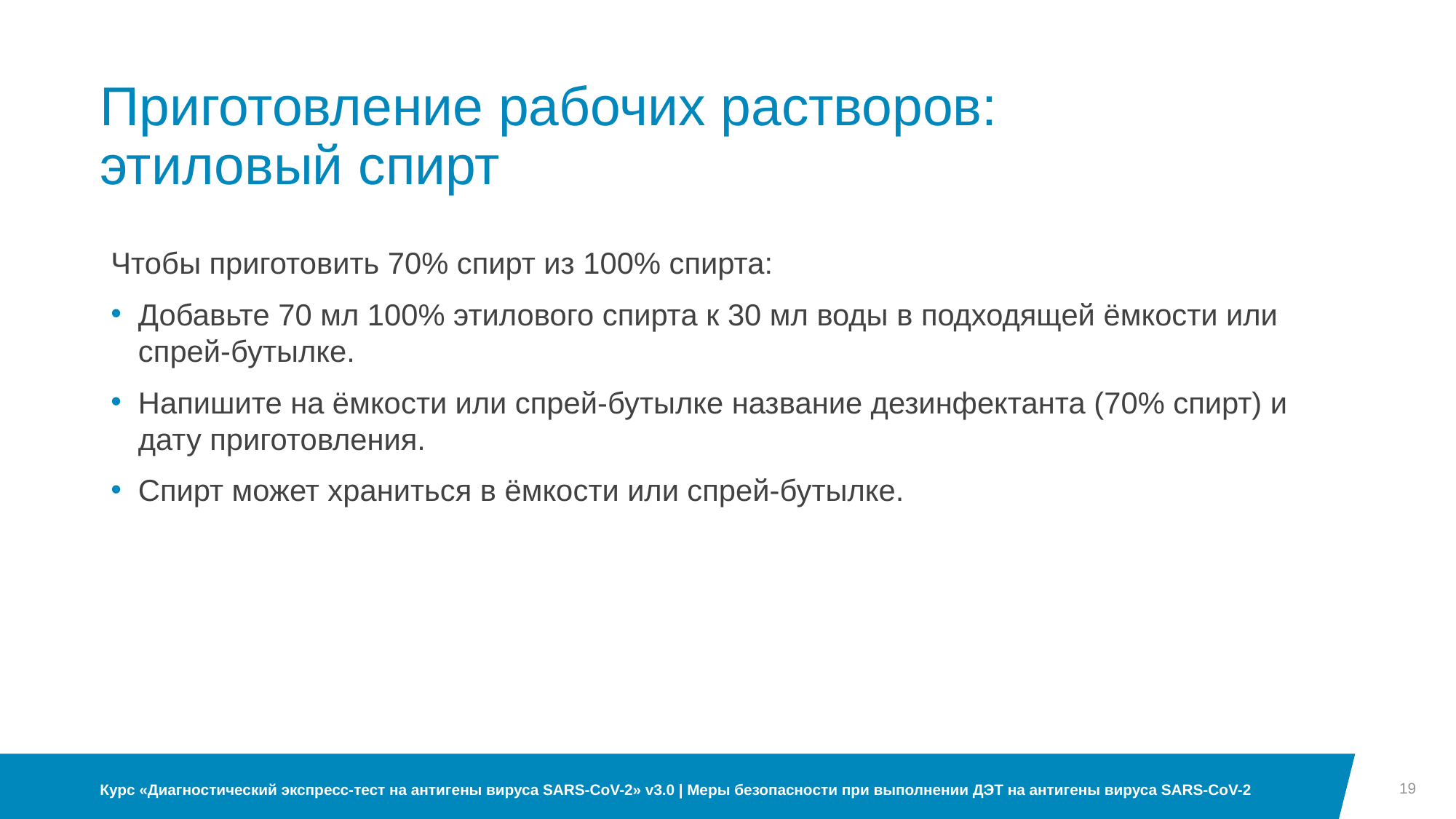

Приготовление рабочих растворов:
этиловый спирт
Чтобы приготовить 70% спирт из 100% спирта:
Добавьте 70 мл 100% этилового спирта к 30 мл воды в подходящей ёмкости или спрей-бутылке.
Напишите на ёмкости или спрей-бутылке название дезинфектанта (70% спирт) и дату приготовления.
Спирт может храниться в ёмкости или спрей-бутылке.

19
Курс «Диагностический экспресс-тест на антигены вируса SARS-CoV-2» v3.0 | Меры безопасности при выполнении ДЭТ на антигены вируса SARS-CoV-2